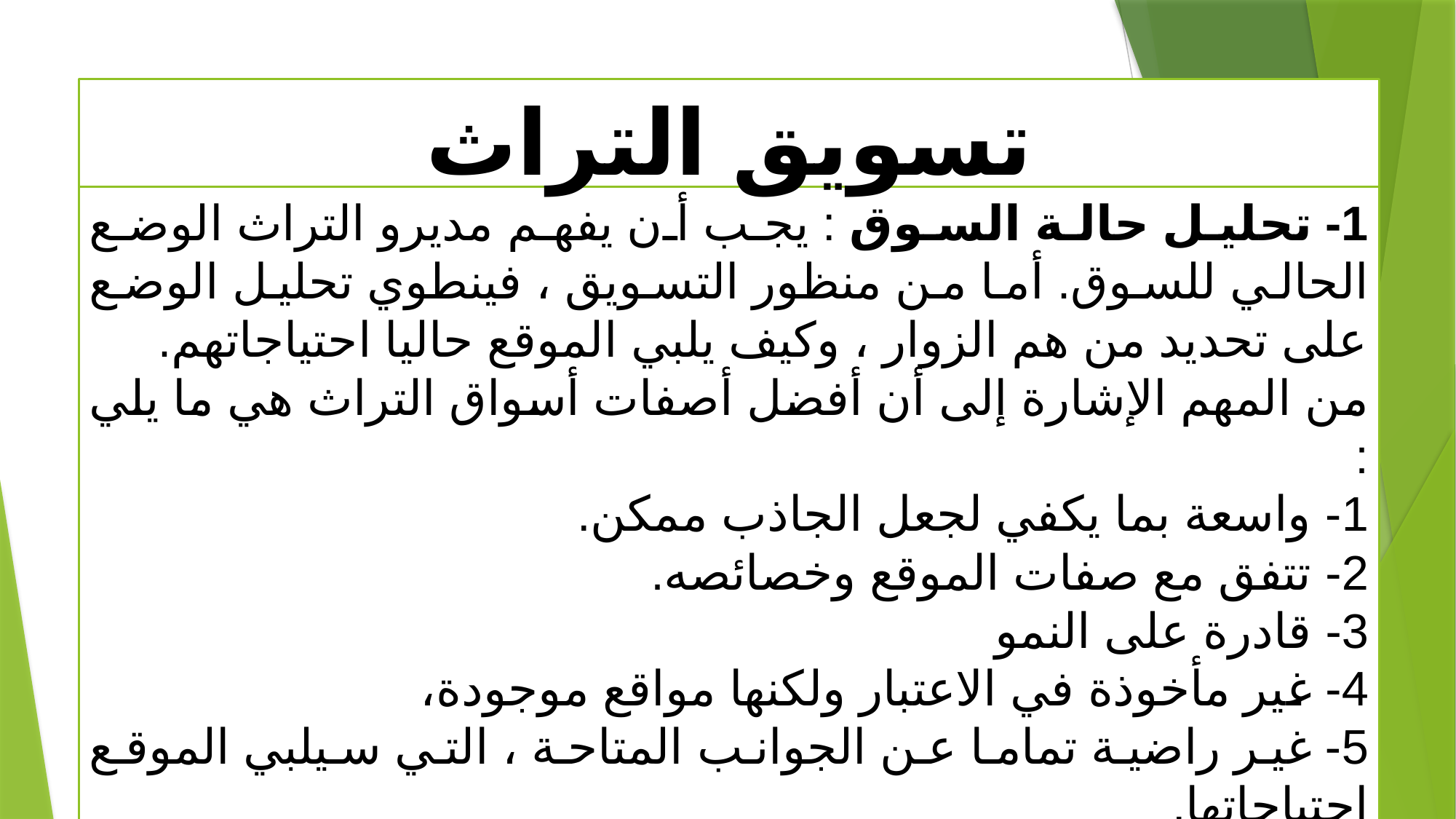

# تسويق التراث
1- تحليل حالة السوق : يجب أن يفهم مديرو التراث الوضع الحالي للسوق. أما من منظور التسويق ، فينطوي تحليل الوضع على تحديد من هم الزوار ، وكيف يلبي الموقع حاليا احتياجاتهم.
من المهم الإشارة إلى أن أفضل أصفات أسواق التراث هي ما يلي :
1- واسعة بما يكفي لجعل الجاذب ممكن.
2- تتفق مع صفات الموقع وخصائصه.
3- قادرة على النمو
4- غير مأخوذة في الاعتبار ولكنها مواقع موجودة،
5- غير راضية تماما عن الجوانب المتاحة ، التي سيلبي الموقع احتياجاتها.